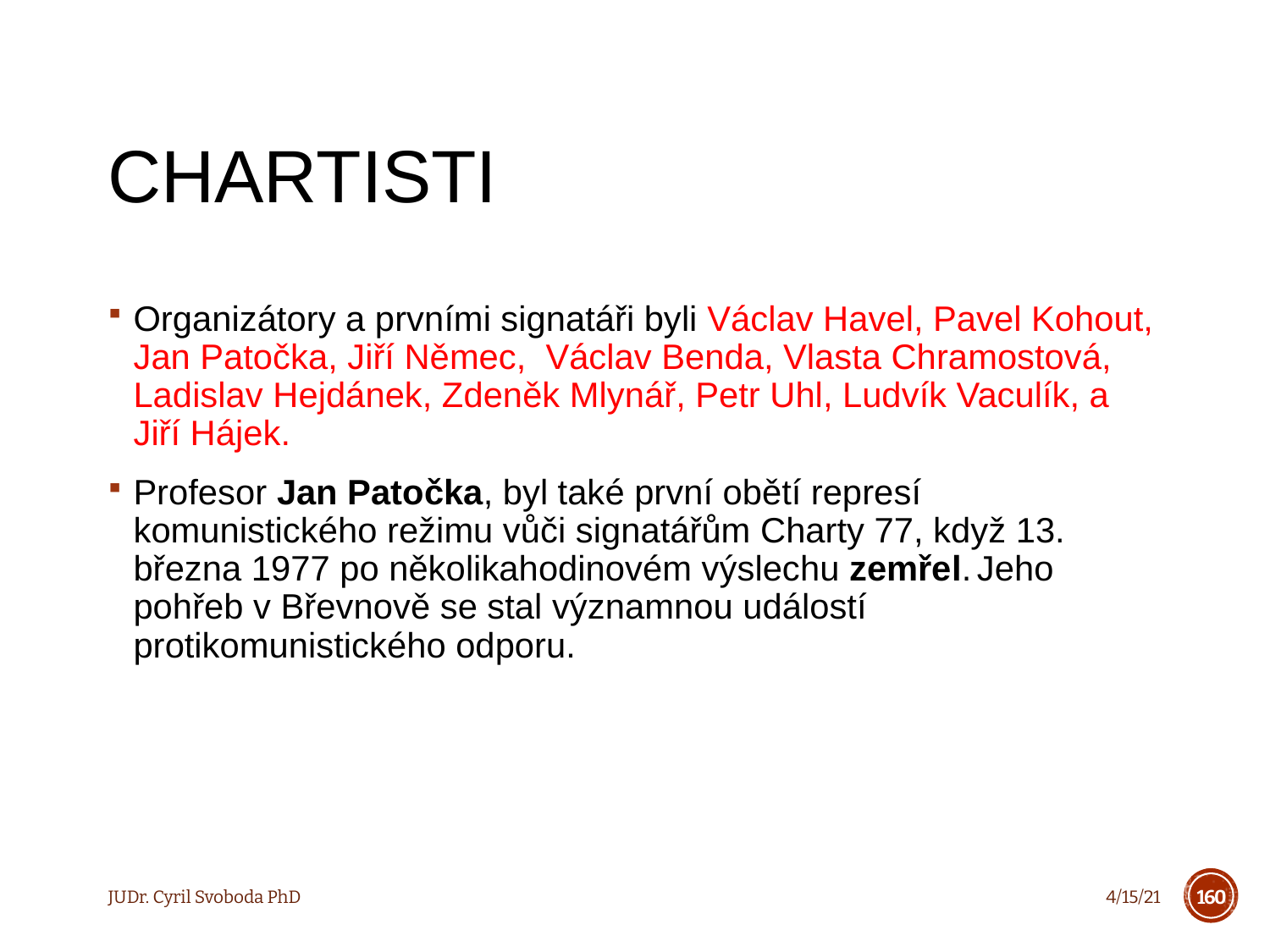

# Chartisti
Organizátory a prvními signatáři byli Václav Havel, Pavel Kohout, Jan Patočka, Jiří Němec,  Václav Benda, Vlasta Chramostová, Ladislav Hejdánek, Zdeněk Mlynář, Petr Uhl, Ludvík Vaculík, a Jiří Hájek.
Profesor Jan Patočka, byl také první obětí represí komunistického režimu vůči signatářům Charty 77, když 13. března 1977 po několikahodinovém výslechu zemřel. Jeho pohřeb v Břevnově se stal významnou událostí protikomunistického odporu.
JUDr. Cyril Svoboda PhD
4/15/21
160